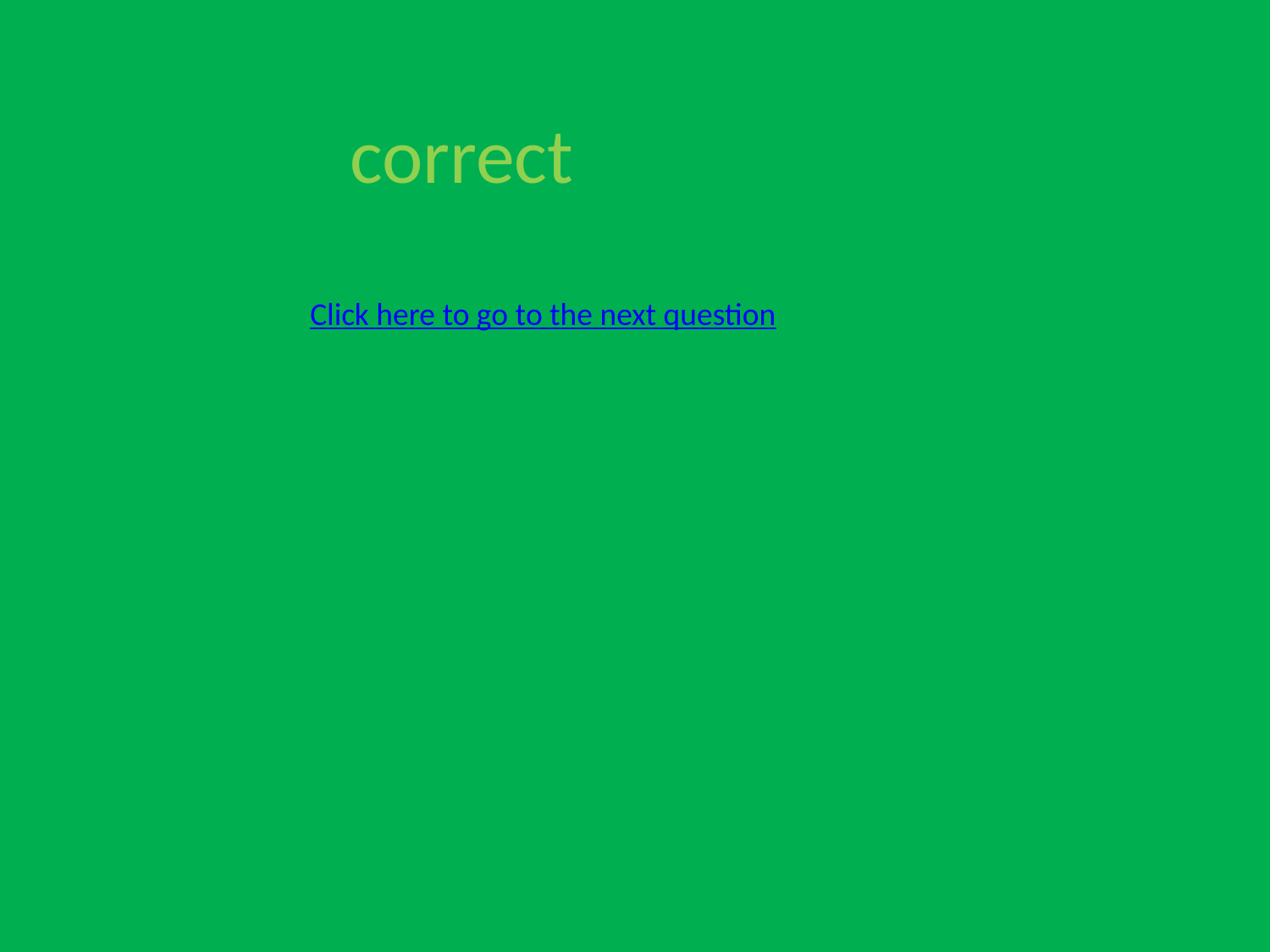

correct
Click here to go to the next question